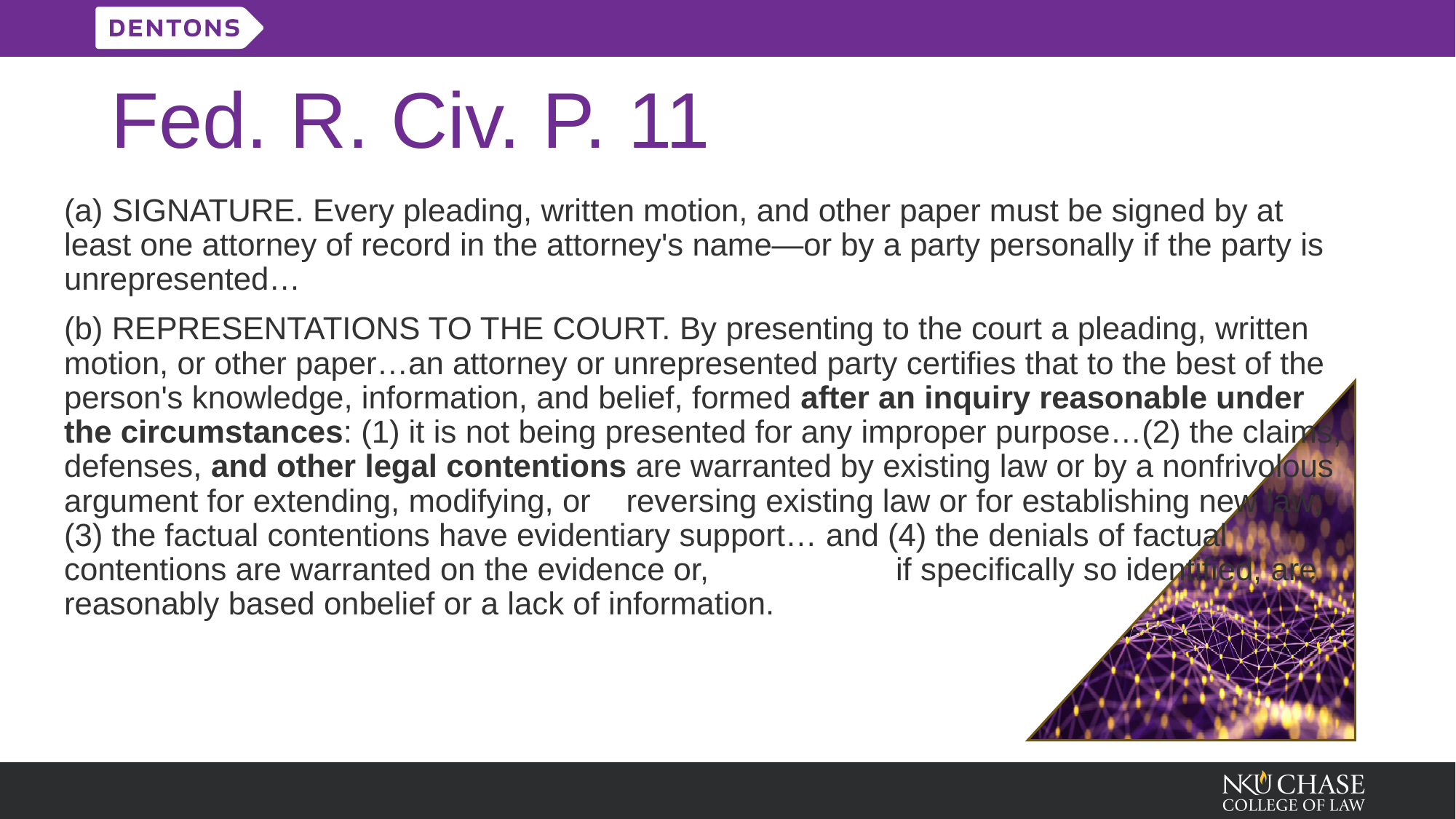

# Fed. R. Civ. P. 11
(a) Signature. Every pleading, written motion, and other paper must be signed by at least one attorney of record in the attorney's name—or by a party personally if the party is unrepresented…
(b) Representations to the Court. By presenting to the court a pleading, written motion, or other paper…an attorney or unrepresented party certifies that to the best of the person's knowledge, information, and belief, formed after an inquiry reasonable under the circumstances: (1) it is not being presented for any improper purpose…(2) the claims, defenses, and other legal contentions are warranted by existing law or by a nonfrivolous argument for extending, modifying, or    reversing existing law or for establishing new law; (3) the factual contentions have evidentiary support… and (4) the denials of factual contentions are warranted on the evidence or,                     if specifically so identified, are reasonably based onbelief or a lack of information.